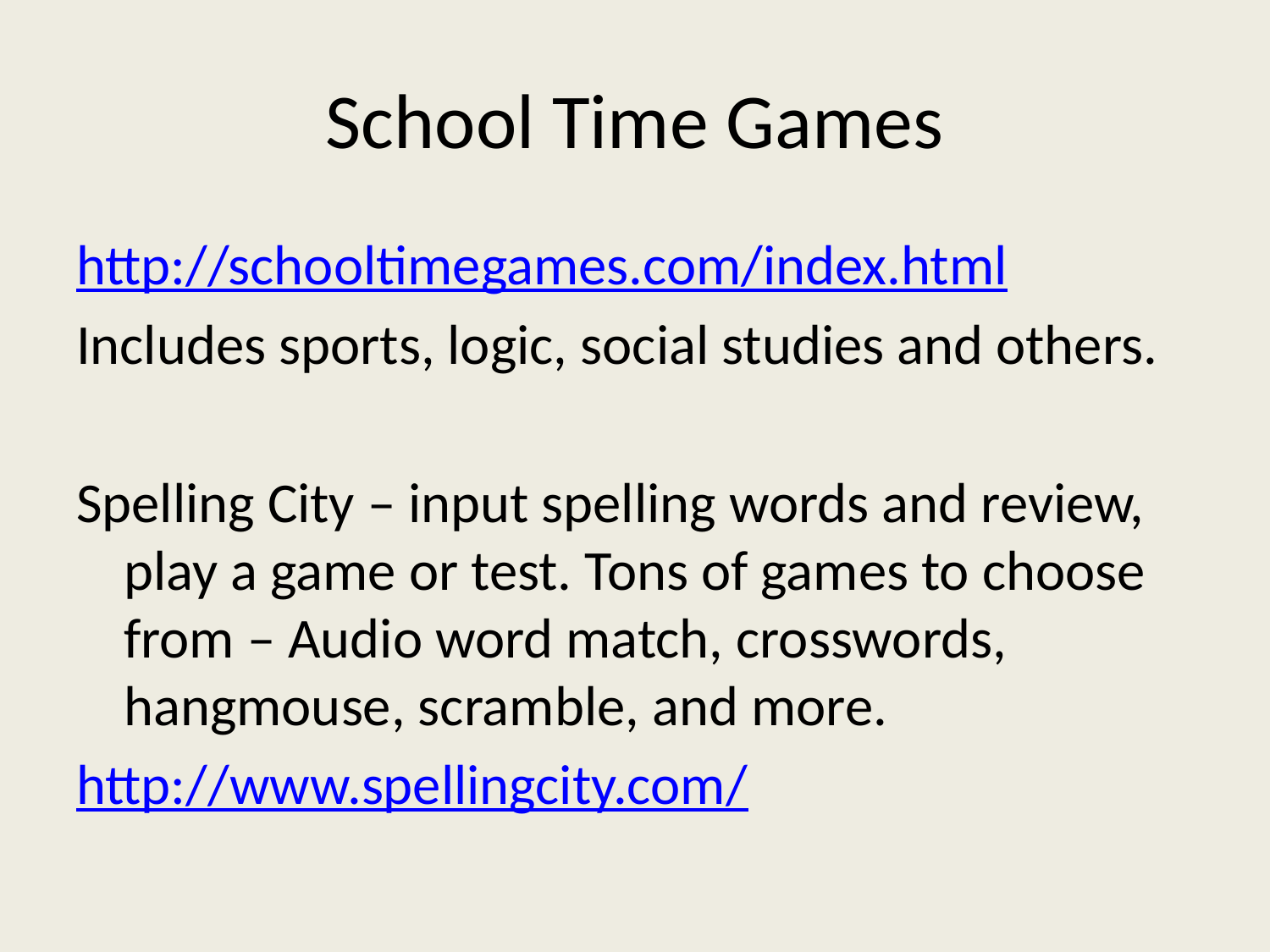

# School Time Games
http://schooltimegames.com/index.html
Includes sports, logic, social studies and others.

Spelling City – input spelling words and review, play a game or test. Tons of games to choose from – Audio word match, crosswords, hangmouse, scramble, and more.
http://www.spellingcity.com/